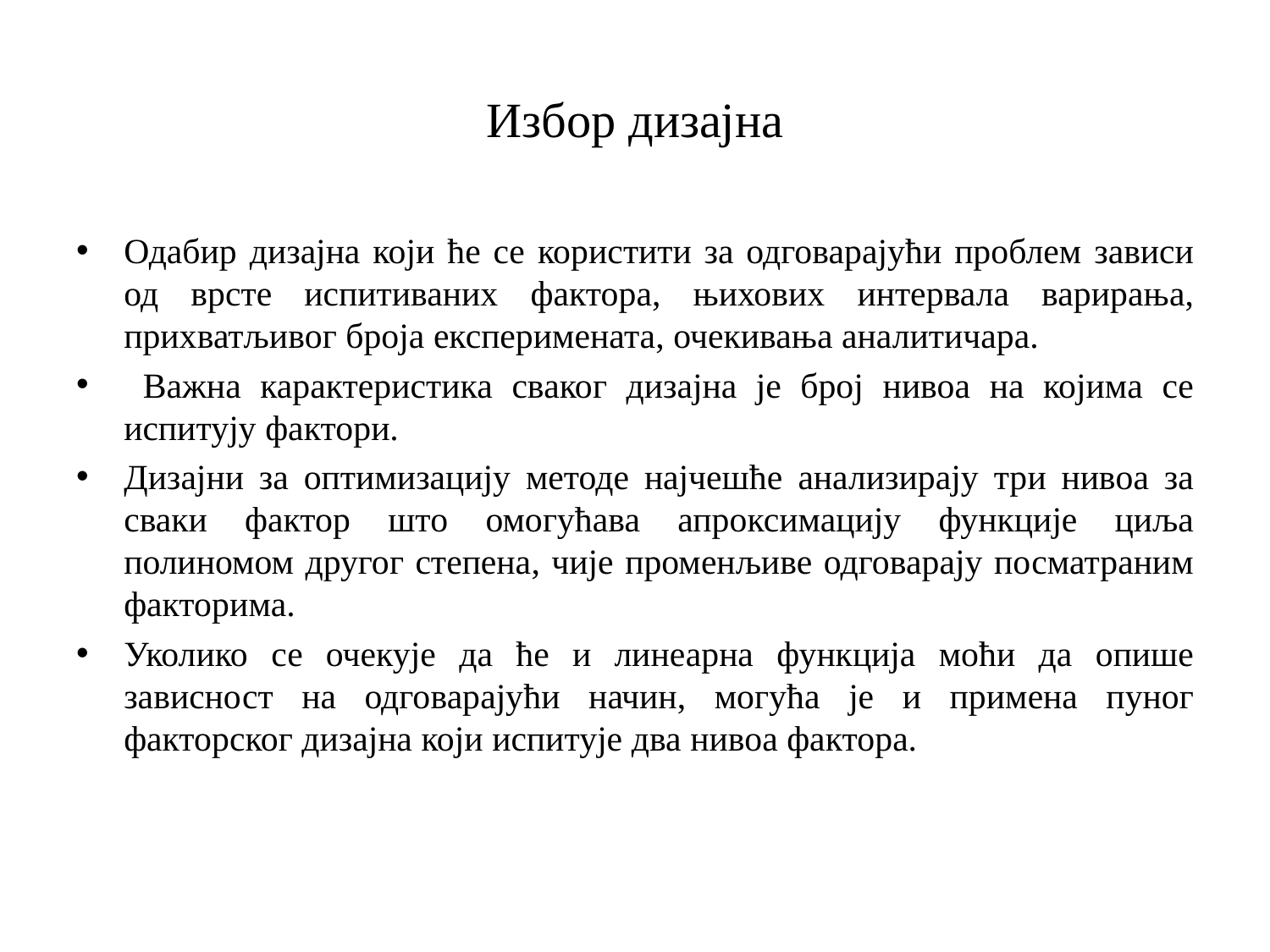

# Избор дизајна
Одабир дизајна који ће се користити за одговарајући проблем зависи од врсте испитиваних фактора, њихових интервала варирања, прихватљивог броја експеримената, очекивања аналитичара.
 Важна карактеристика сваког дизајна је број нивоа на којима се испитују фактори.
Дизајни за оптимизацију методе најчешће анализирају три нивоа за сваки фактор што омогућава апроксимацију функције циља полиномом другог степена, чије променљиве одговарају посматраним факторима.
Уколико се очекује да ће и линеарна функција моћи да опише зависност на одговарајући начин, могућа је и примена пуног факторског дизајна који испитује два нивоа фактора.